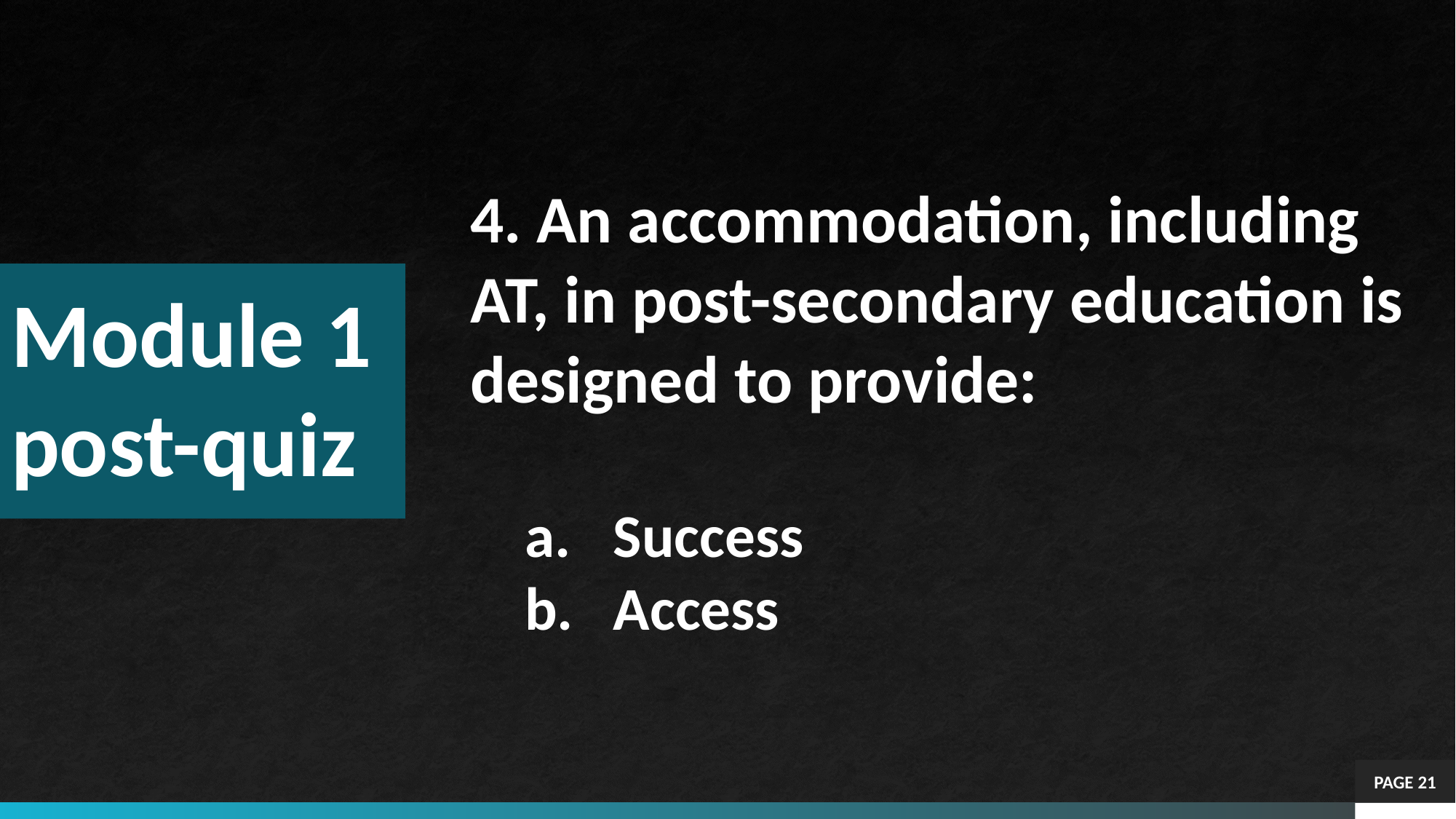

4. An accommodation, including AT, in post-secondary education is designed to provide:

Success
Access
# Module 1 post-quiz
PAGE 21